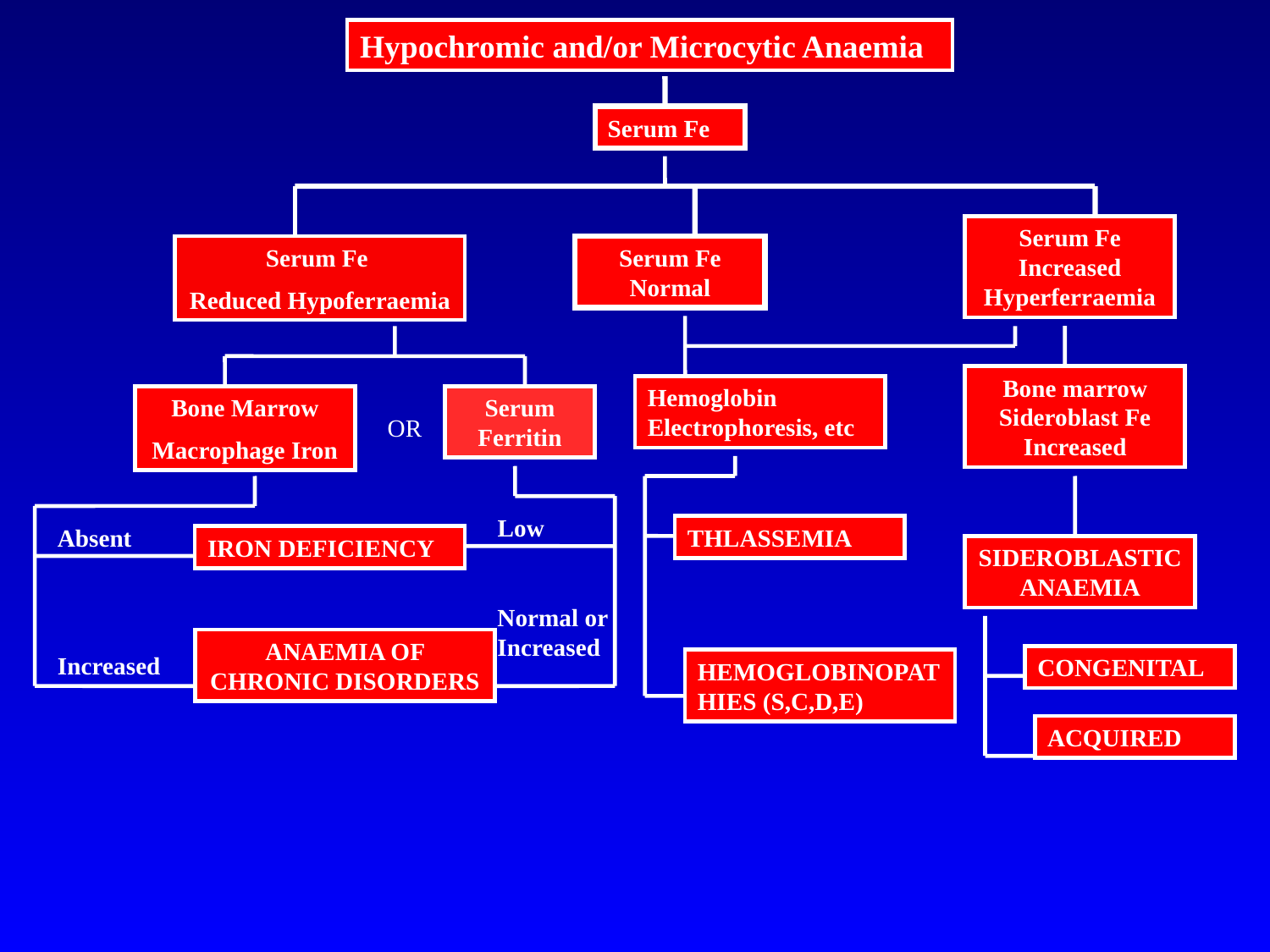

Hypochromic and/or Microcytic Anaemia

Serum Fe

Serum Fe Increased Hyperferraemia
Serum Fe
Reduced Hypoferraemia
Serum Fe Normal

Bone marrow Sideroblast Fe Increased
Hemoglobin Electrophoresis, etc
Bone Marrow
Macrophage Iron
Serum Ferritin
OR

Low
Absent
THLASSEMIA
IRON DEFICIENCY

SIDEROBLASTIC ANAEMIA

Normal or Increased

ANAEMIA OF CHRONIC DISORDERS
Increased
CONGENITAL
HEMOGLOBINOPATHIES (S,C,D,E)

ACQUIRED